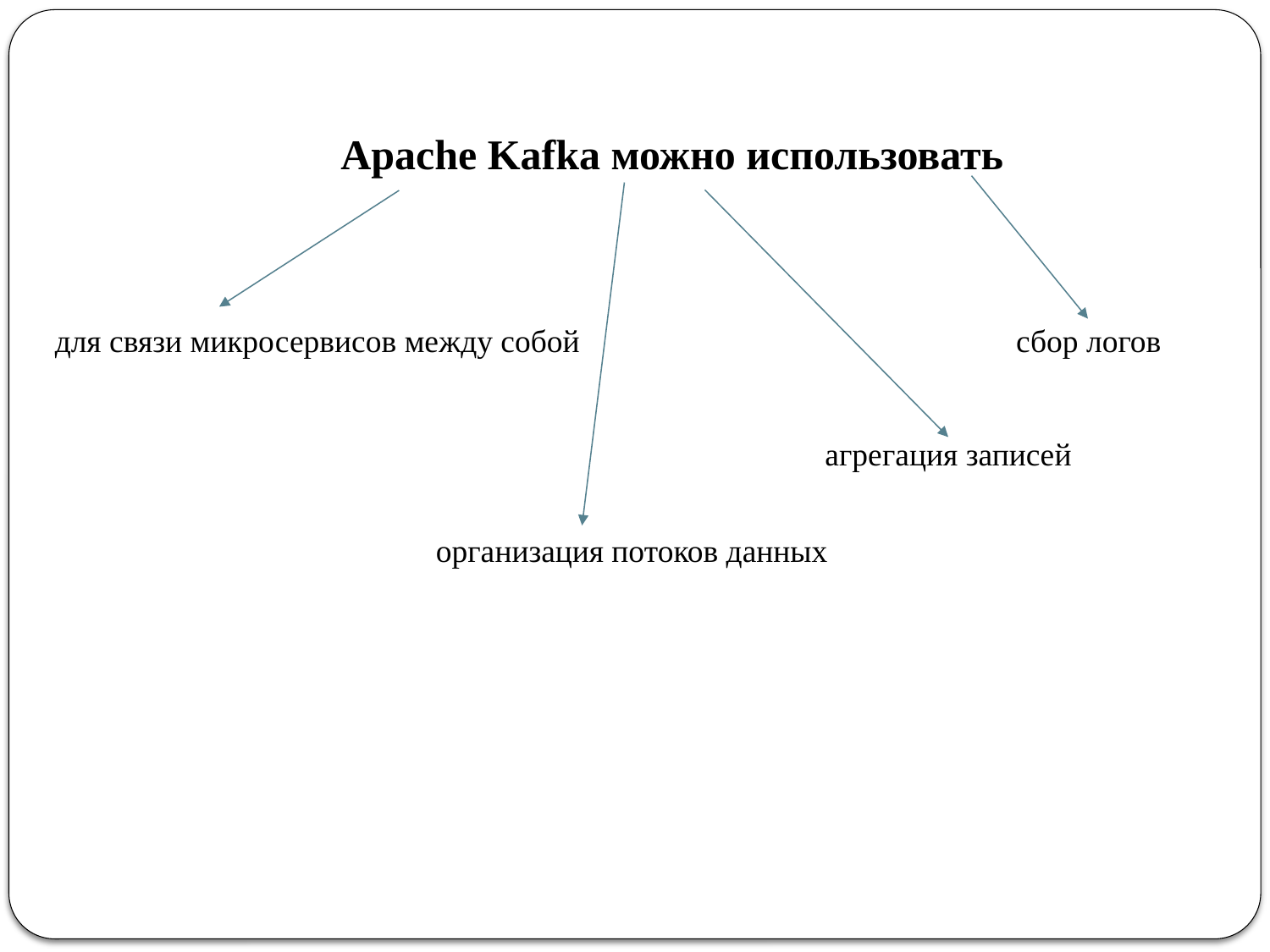

# Apache Kafka можно использовать

для связи микросервисов между собой			         сбор логов

                 					 агрегация записей

			организация потоков данных